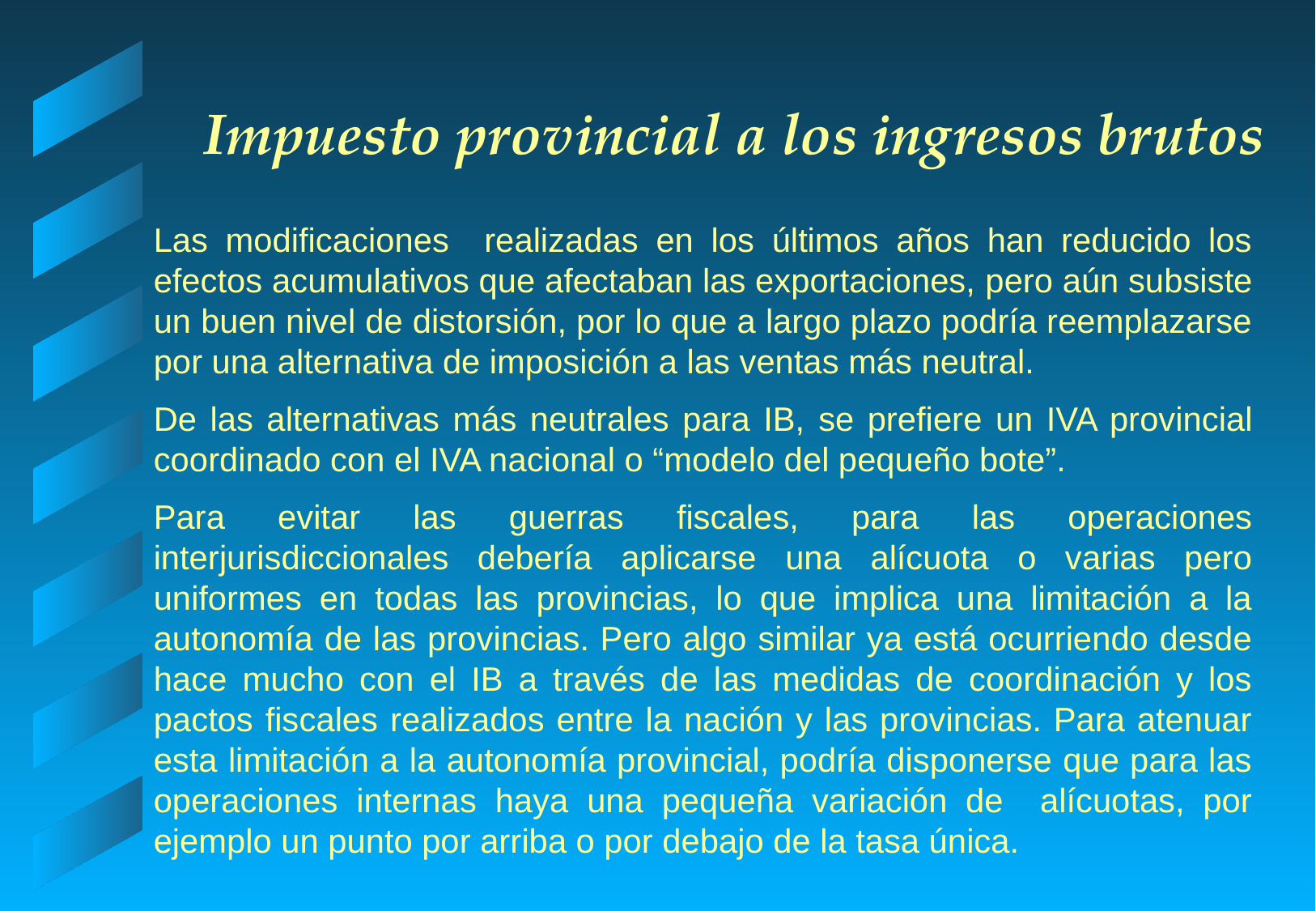

# Impuesto provincial a los ingresos brutos
Las modificaciones  realizadas en los últimos años han reducido los efectos acumulativos que afectaban las exportaciones, pero aún subsiste un buen nivel de distorsión, por lo que a largo plazo podría reemplazarse por una alternativa de imposición a las ventas más neutral.
De las alternativas más neutrales para IB, se prefiere un IVA provincial coordinado con el IVA nacional o “modelo del pequeño bote”.
Para evitar las guerras fiscales, para las operaciones interjurisdiccionales debería aplicarse una alícuota o varias pero uniformes en todas las provincias, lo que implica una limitación a la autonomía de las provincias. Pero algo similar ya está ocurriendo desde hace mucho con el IB a través de las medidas de coordinación y los pactos fiscales realizados entre la nación y las provincias. Para atenuar esta limitación a la autonomía provincial, podría disponerse que para las operaciones internas haya una pequeña variación de  alícuotas, por ejemplo un punto por arriba o por debajo de la tasa única.